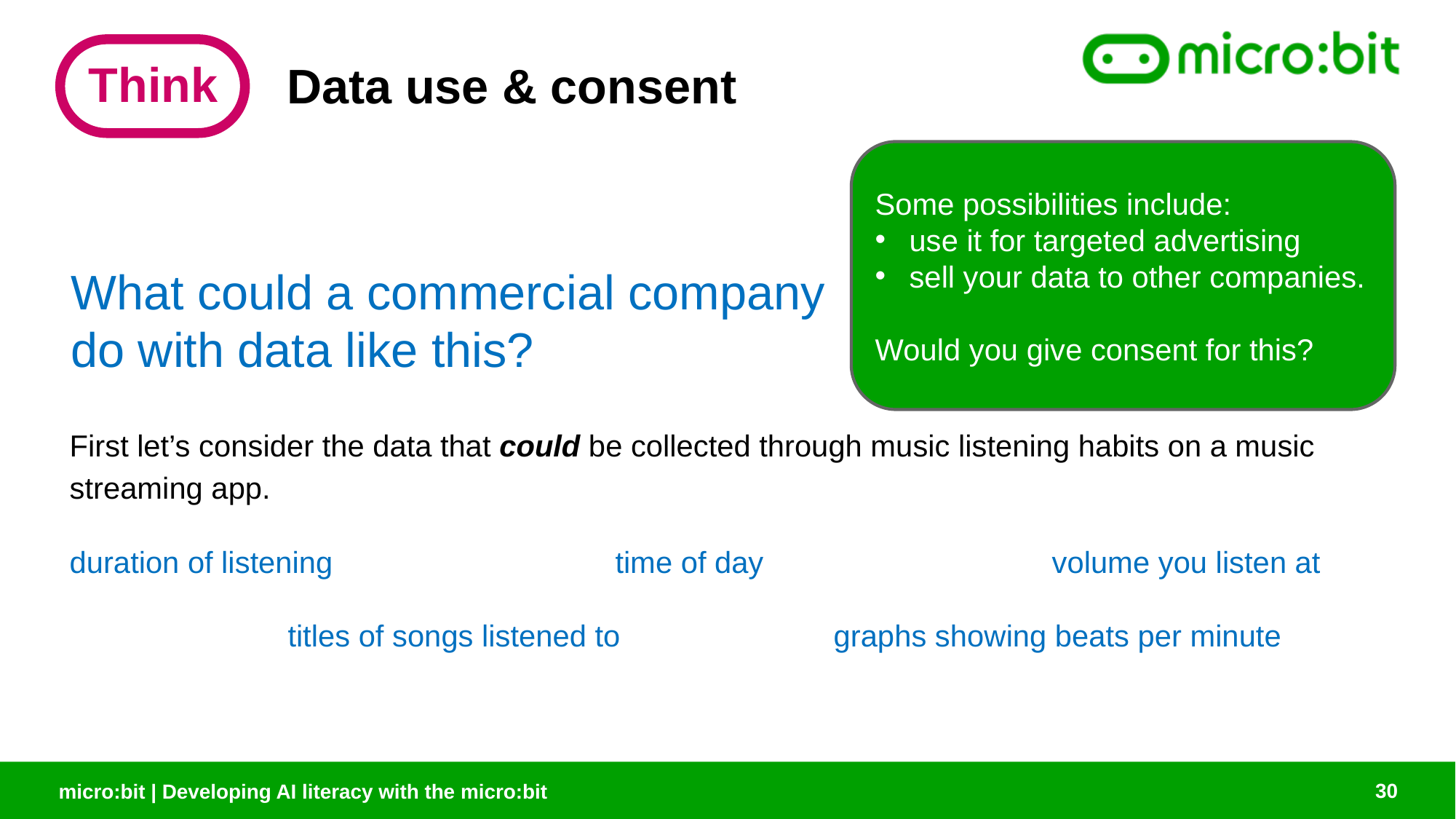

Think
# Data use & consent

Some possibilities include:
use it for targeted advertising
sell your data to other companies.

Would you give consent for this?
What could a commercial company do with data like this?

First let’s consider the data that could be collected through music listening habits on a music streaming app.
duration of listening			time of day			volume you listen at
		titles of songs listened to		graphs showing beats per minute